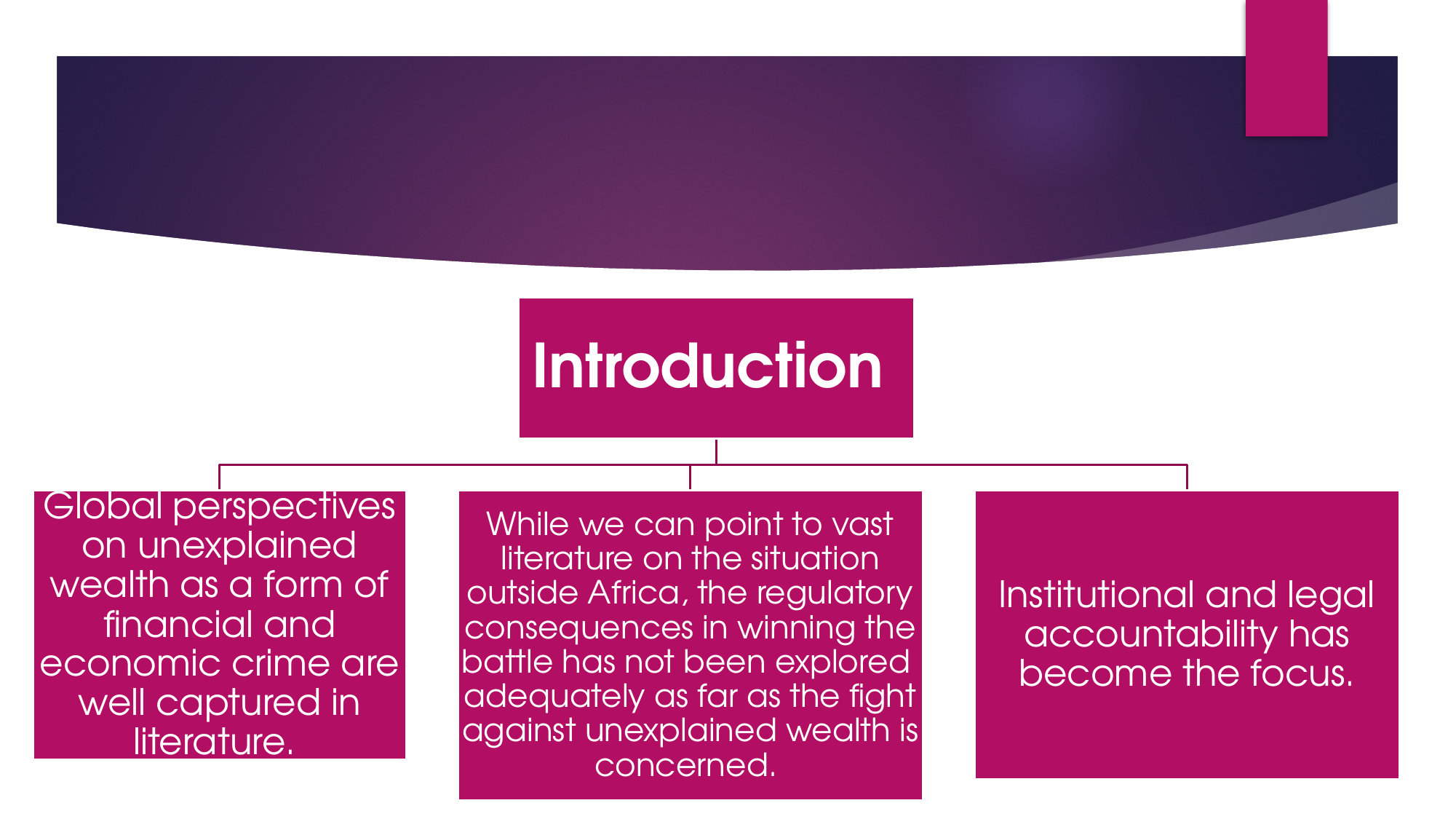

#

Introduction

Global perspectives on unexplained wealth as a form of financial and economic crime are well captured in literature.

While we can point to vast literature on the situation outside Africa, the regulatory consequences in winning the battle has not been explored  adequately as far as the fight against unexplained wealth is concerned.

Institutional and legal accountability has become the focus.